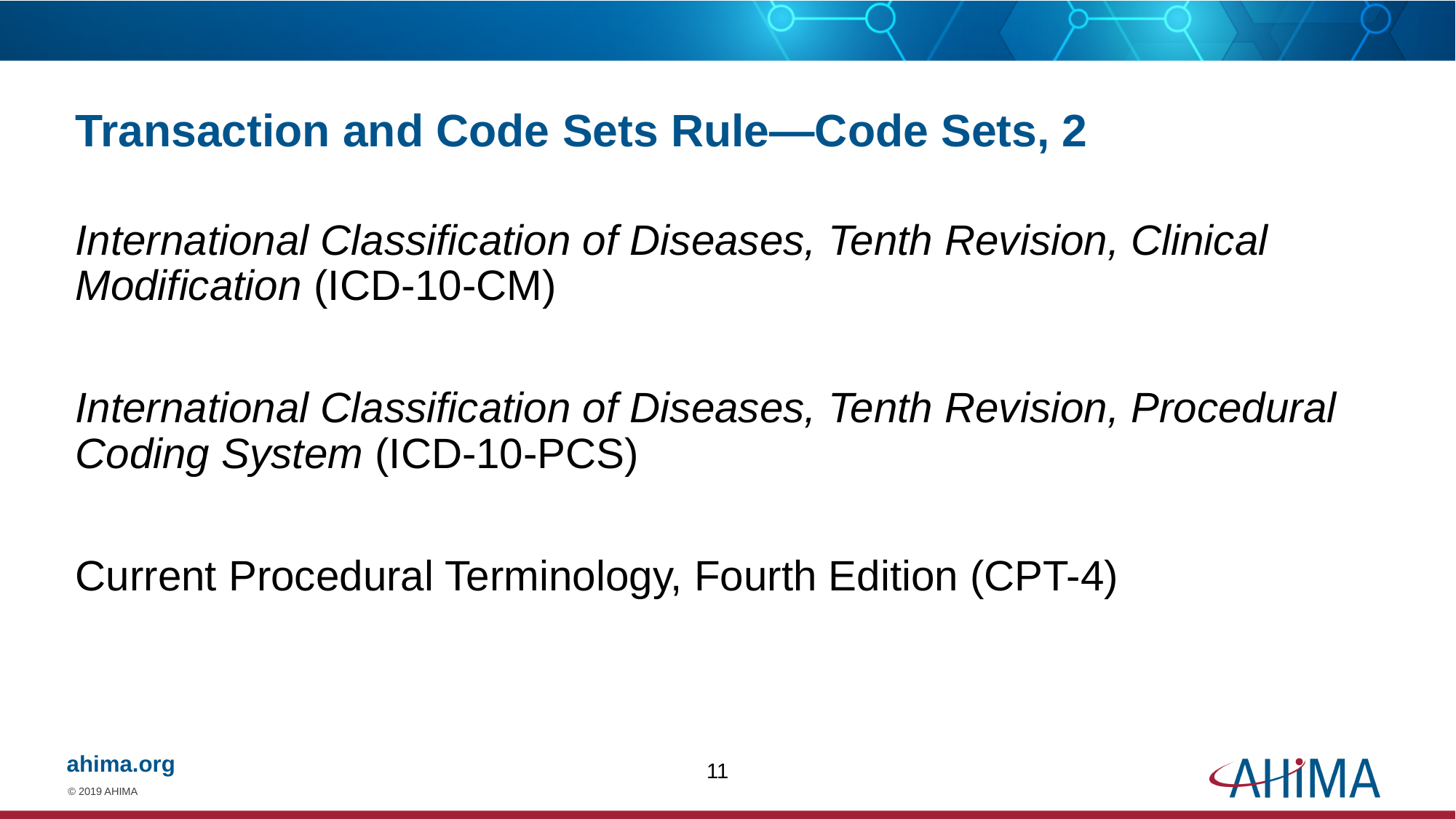

# Transaction and Code Sets Rule—Code Sets, 2
International Classification of Diseases, Tenth Revision, Clinical Modification (ICD-10-CM)

International Classification of Diseases, Tenth Revision, Procedural Coding System (ICD-10-PCS)

Current Procedural Terminology, Fourth Edition (CPT-4)